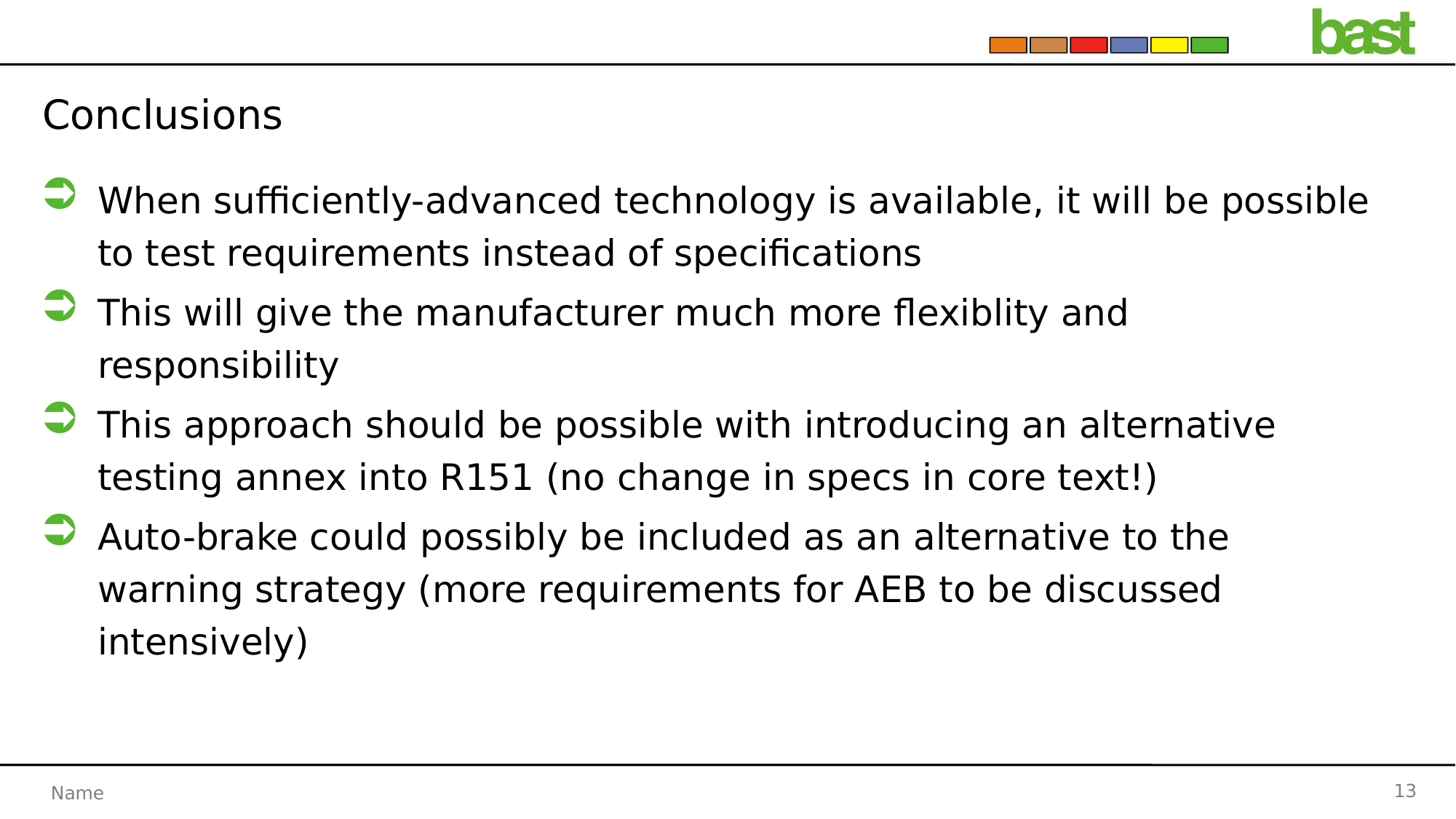

# Conclusions
When sufficiently-advanced technology is available, it will be possible to test requirements instead of specifications
This will give the manufacturer much more flexiblity and responsibility
This approach should be possible with introducing an alternative testing annex into R151 (no change in specs in core text!)
Auto-brake could possibly be included as an alternative to the warning strategy (more requirements for AEB to be discussed intensively)